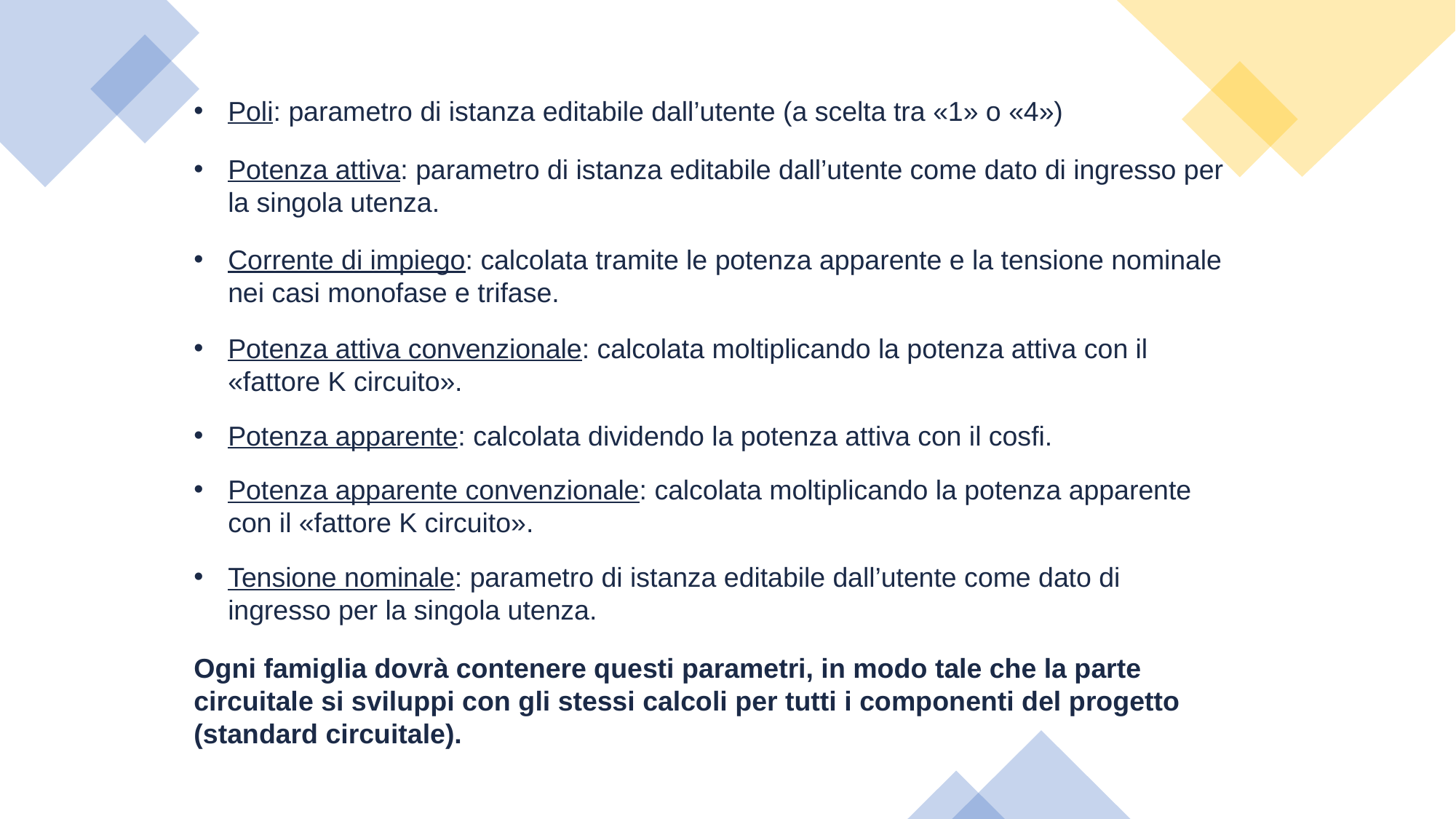

Poli: parametro di istanza editabile dall’utente (a scelta tra «1» o «4»)
Potenza attiva: parametro di istanza editabile dall’utente come dato di ingresso per la singola utenza.
Corrente di impiego: calcolata tramite le potenza apparente e la tensione nominale nei casi monofase e trifase.
Potenza attiva convenzionale: calcolata moltiplicando la potenza attiva con il «fattore K circuito».
Potenza apparente: calcolata dividendo la potenza attiva con il cosfi.
Potenza apparente convenzionale: calcolata moltiplicando la potenza apparente con il «fattore K circuito».
Tensione nominale: parametro di istanza editabile dall’utente come dato di ingresso per la singola utenza.
Ogni famiglia dovrà contenere questi parametri, in modo tale che la parte circuitale si sviluppi con gli stessi calcoli per tutti i componenti del progetto (standard circuitale).